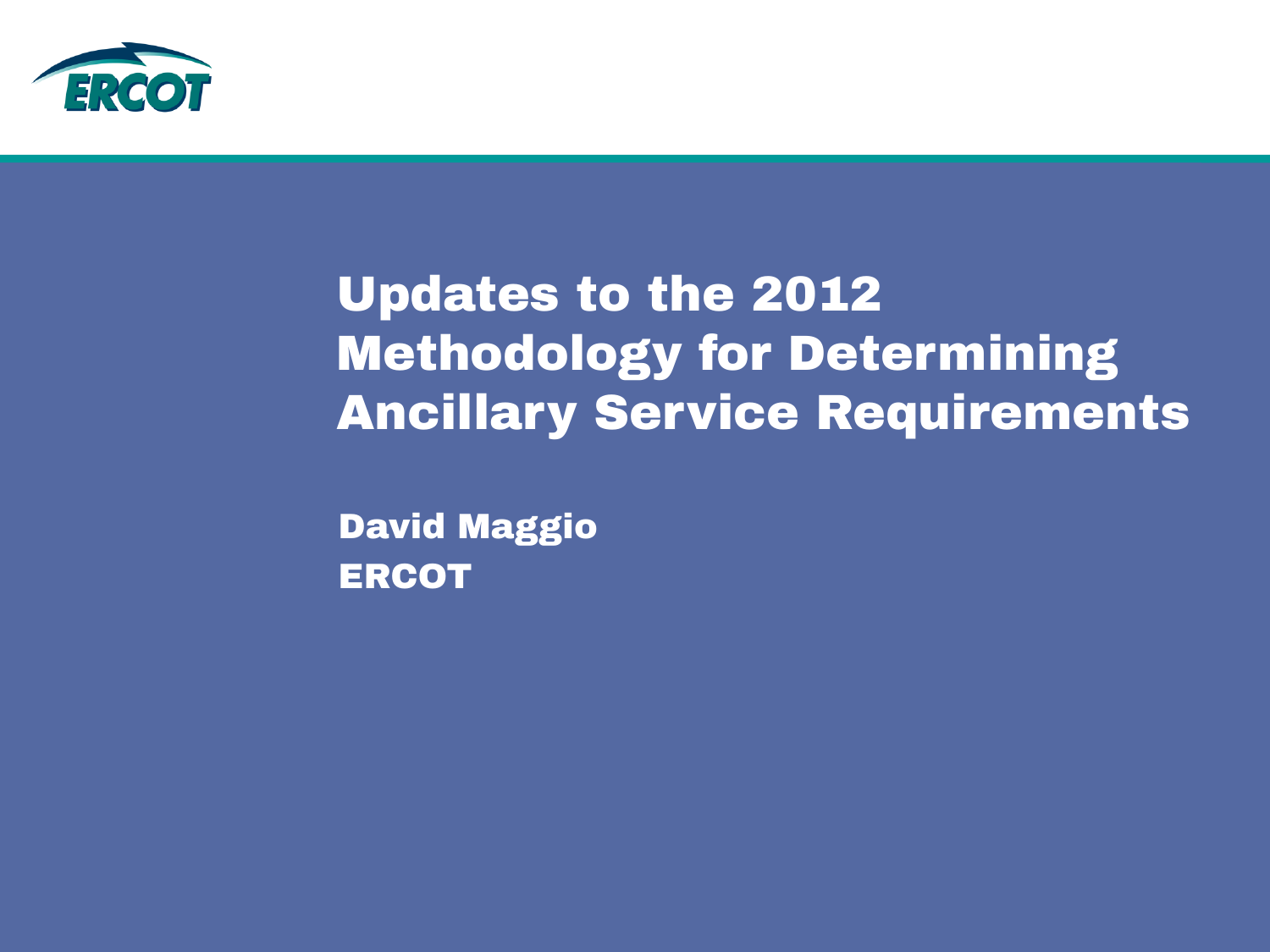

# Updates to the 2012 Methodology for Determining Ancillary Service Requirements
David Maggio
ERCOT